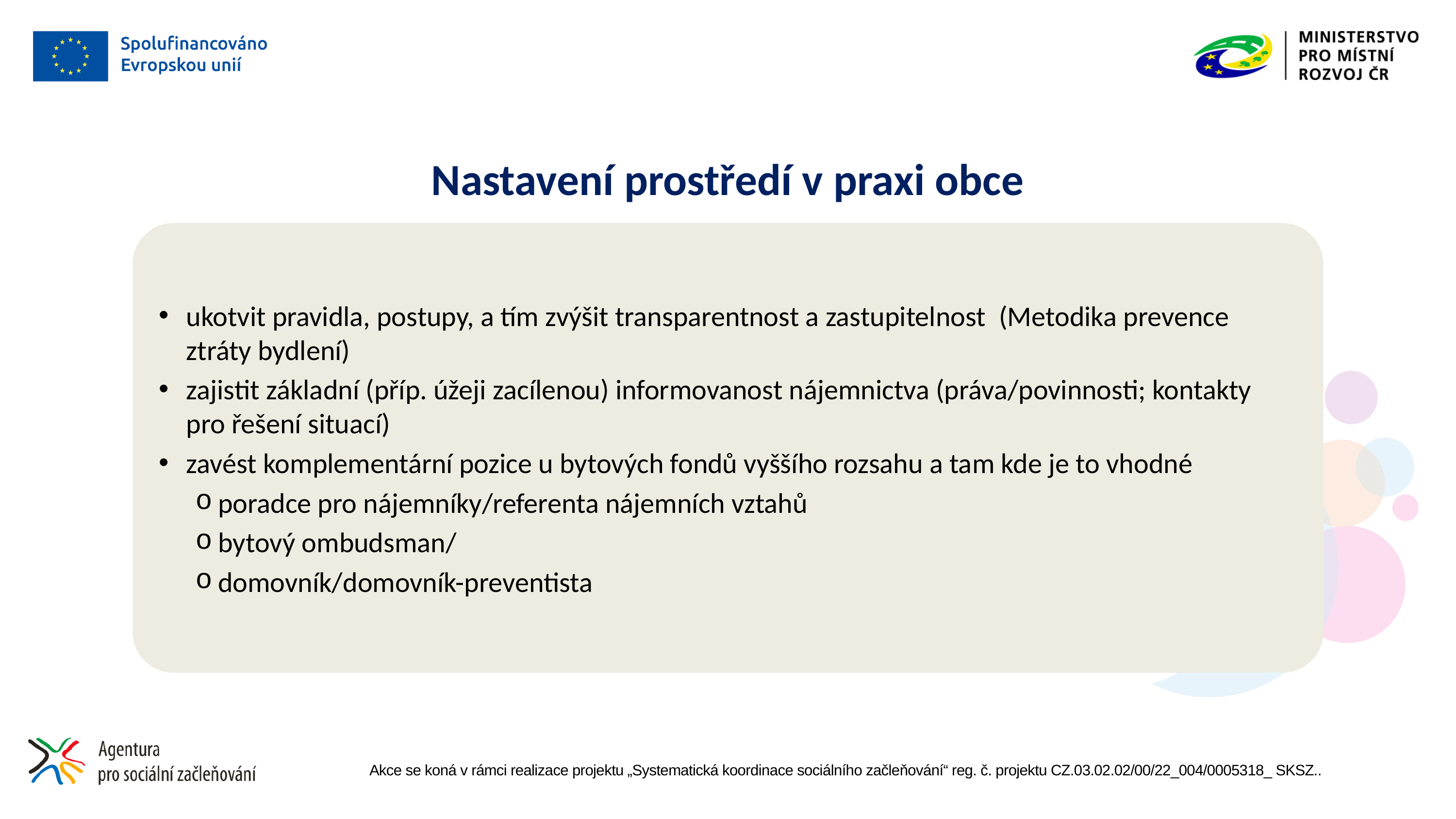

# Nastavení prostředí v praxi obce
ukotvit pravidla, postupy, a tím zvýšit transparentnost a zastupitelnost  (Metodika prevence ztráty bydlení)
zajistit základní (příp. úžeji zacílenou) informovanost nájemnictva (práva/povinnosti; kontakty pro řešení situací)
zavést komplementární pozice u bytových fondů vyššího rozsahu a tam kde je to vhodné
poradce pro nájemníky/referenta nájemních vztahů
bytový ombudsman/
domovník/domovník-preventista